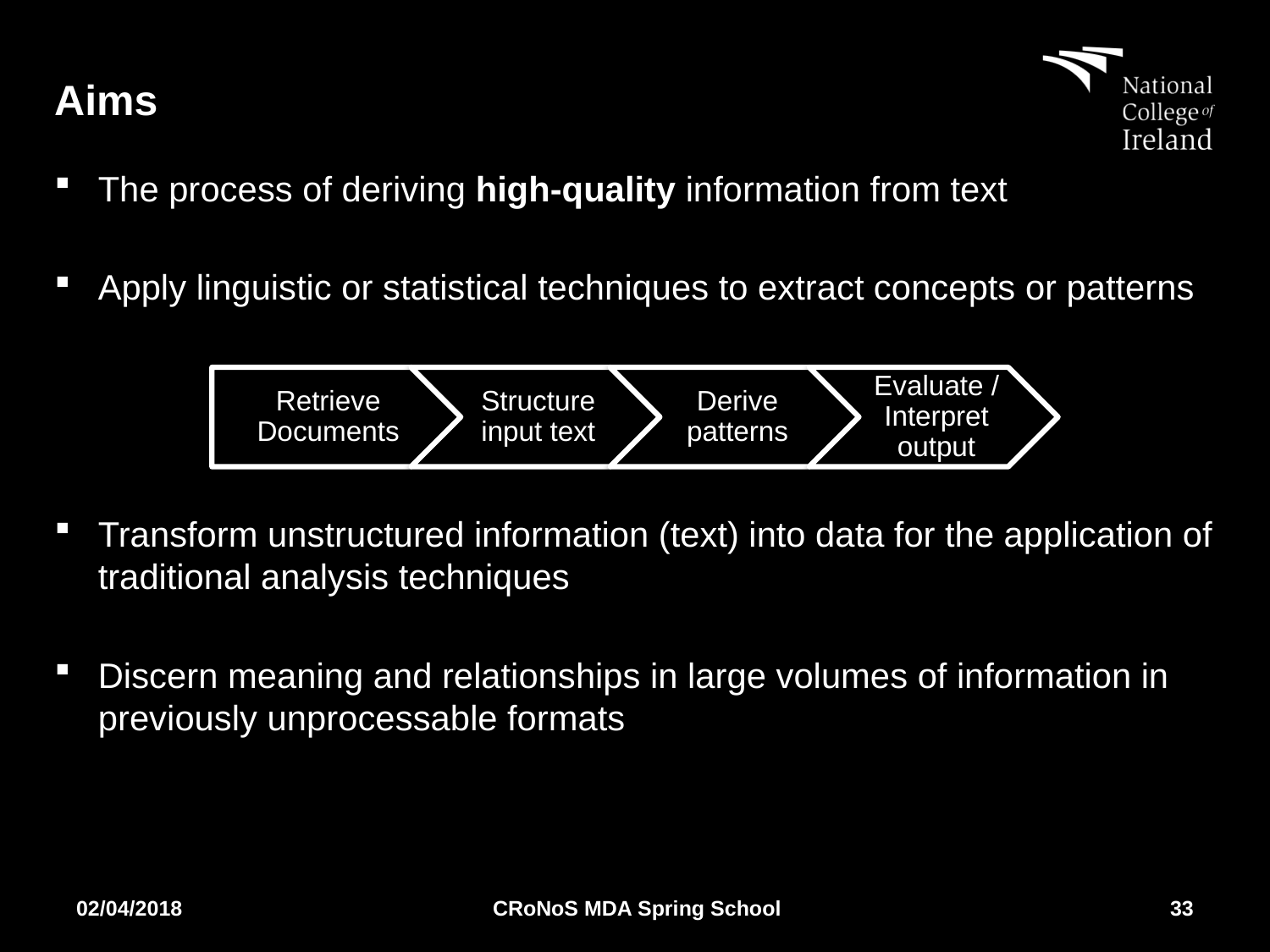

# Aims
The process of deriving high-quality information from text

Apply linguistic or statistical techniques to extract concepts or patterns

Transform unstructured information (text) into data for the application of traditional analysis techniques

Discern meaning and relationships in large volumes of information in previously unprocessable formats

Retrieve Documents
Structure input text
Derive patterns
Evaluate / Interpret output
02/04/2018
CRoNoS MDA Spring School
33